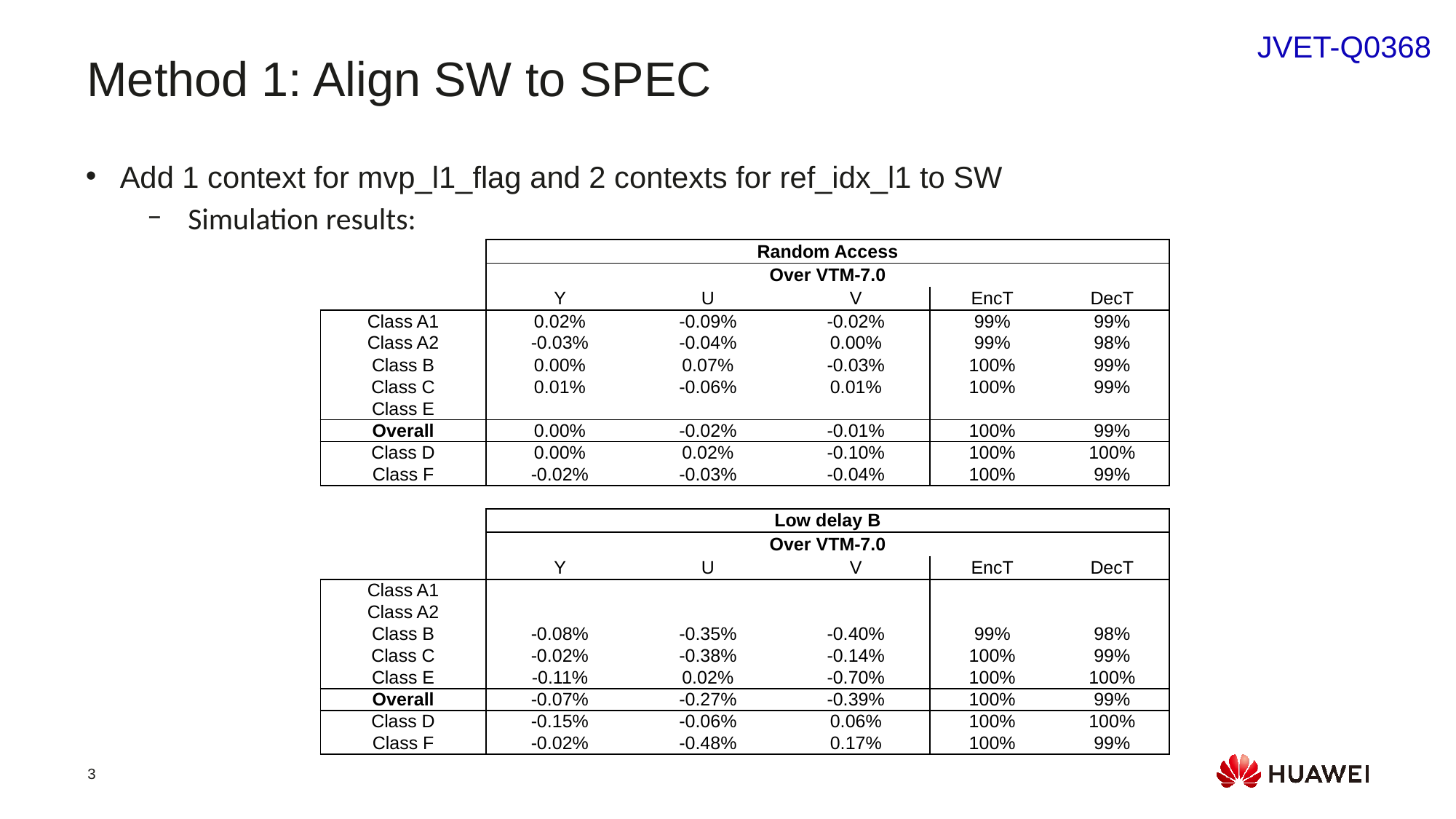

JVET-Q0368
Method 1: Align SW to SPEC

Add 1 context for mvp_l1_flag and 2 contexts for ref_idx_l1 to SW
Simulation results:
|  | Random Access |  |  |  |  |
| --- | --- | --- | --- | --- | --- |
|  | Over VTM-7.0 |  |  |  |  |
|  | Y | U | V | EncT | DecT |
| Class A1 | 0.02% | -0.09% | -0.02% | 99% | 99% |
| Class A2 | -0.03% | -0.04% | 0.00% | 99% | 98% |
| Class B | 0.00% | 0.07% | -0.03% | 100% | 99% |
| Class C | 0.01% | -0.06% | 0.01% | 100% | 99% |
| Class E |  |  |  |  |  |
| Overall | 0.00% | -0.02% | -0.01% | 100% | 99% |
| Class D | 0.00% | 0.02% | -0.10% | 100% | 100% |
| Class F | -0.02% | -0.03% | -0.04% | 100% | 99% |
|  |  |  |  |  |  |
|  | Low delay B |  |  |  |  |
|  | Over VTM-7.0 |  |  |  |  |
|  | Y | U | V | EncT | DecT |
| Class A1 |  |  |  |  |  |
| Class A2 |  |  |  |  |  |
| Class B | -0.08% | -0.35% | -0.40% | 99% | 98% |
| Class C | -0.02% | -0.38% | -0.14% | 100% | 99% |
| Class E | -0.11% | 0.02% | -0.70% | 100% | 100% |
| Overall | -0.07% | -0.27% | -0.39% | 100% | 99% |
| Class D | -0.15% | -0.06% | 0.06% | 100% | 100% |
| Class F | -0.02% | -0.48% | 0.17% | 100% | 99% |